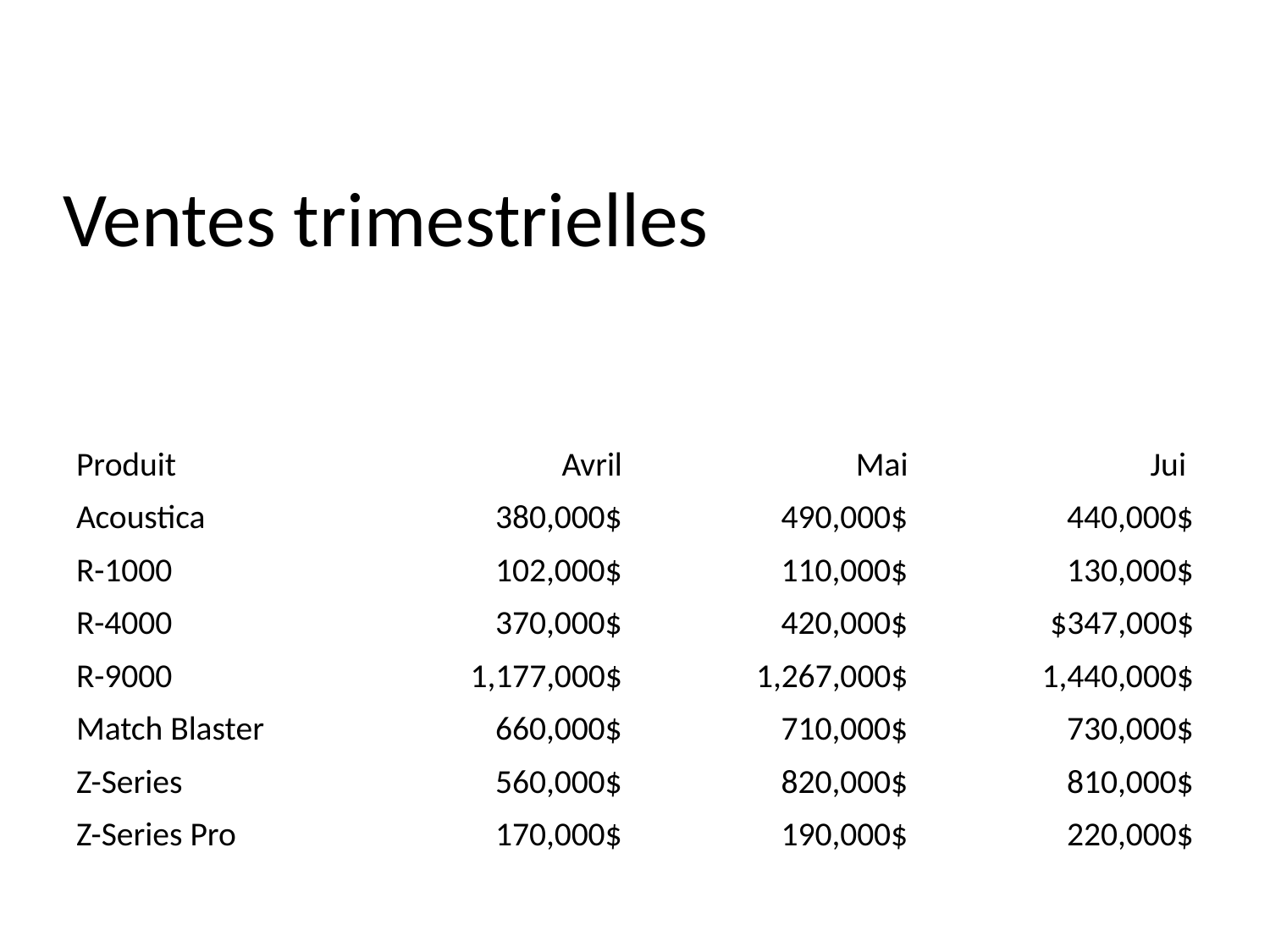

# Ventes trimestrielles
| Produit | Avril | Mai | Jui |
| --- | --- | --- | --- |
| Acoustica | 380,000$ | 490,000$ | 440,000$ |
| R-1000 | 102,000$ | 110,000$ | 130,000$ |
| R-4000 | 370,000$ | 420,000$ | $347,000$ |
| R-9000 | 1,177,000$ | 1,267,000$ | 1,440,000$ |
| Match Blaster | 660,000$ | 710,000$ | 730,000$ |
| Z-Series | 560,000$ | 820,000$ | 810,000$ |
| Z-Series Pro | 170,000$ | 190,000$ | 220,000$ |